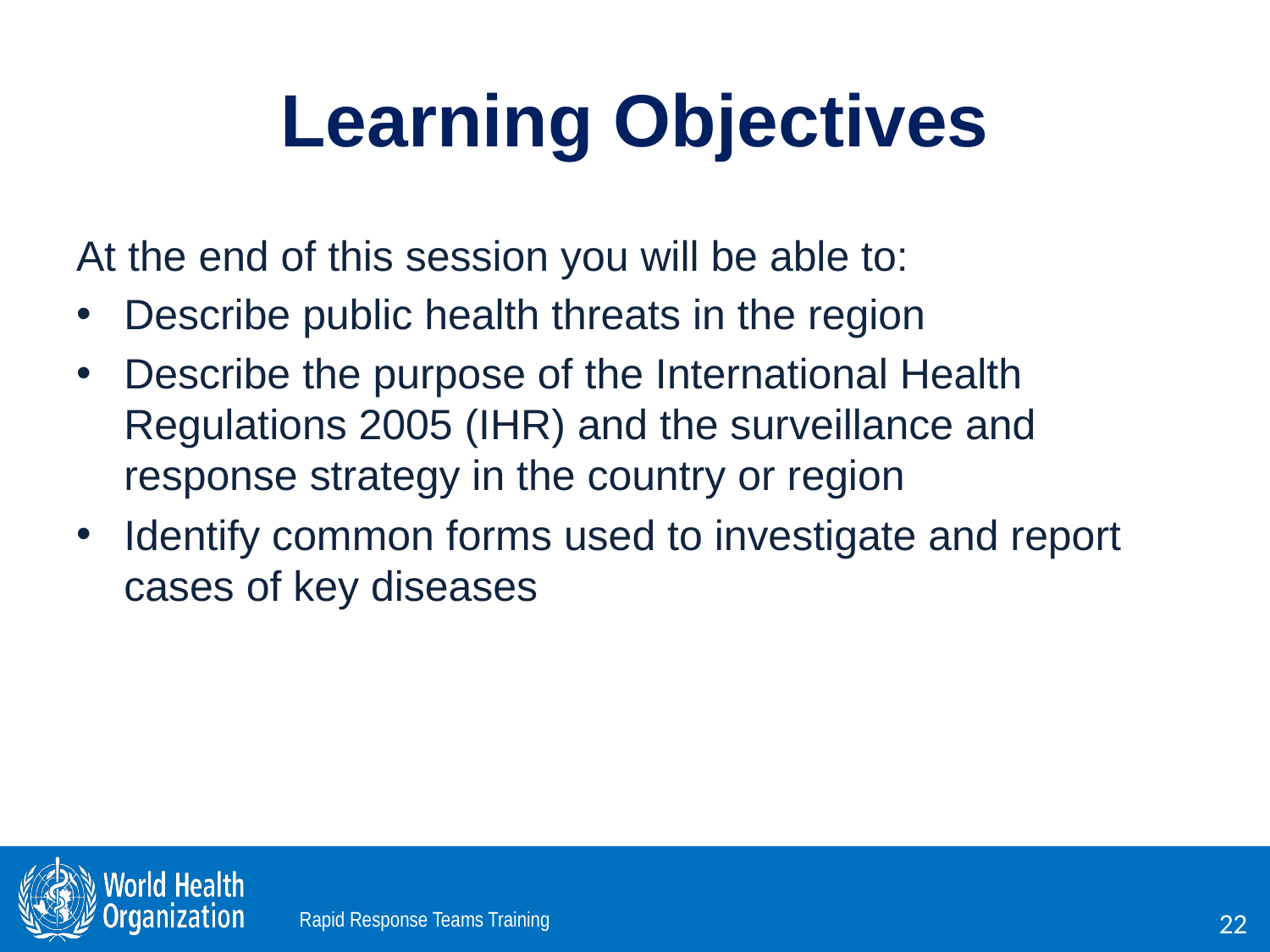

# Learning Objectives
At the end of this session you will be able to:
Describe public health threats in the region
Describe the purpose of the International Health Regulations 2005 (IHR) and the surveillance and response strategy in the country or region
Identify common forms used to investigate and report cases of key diseases